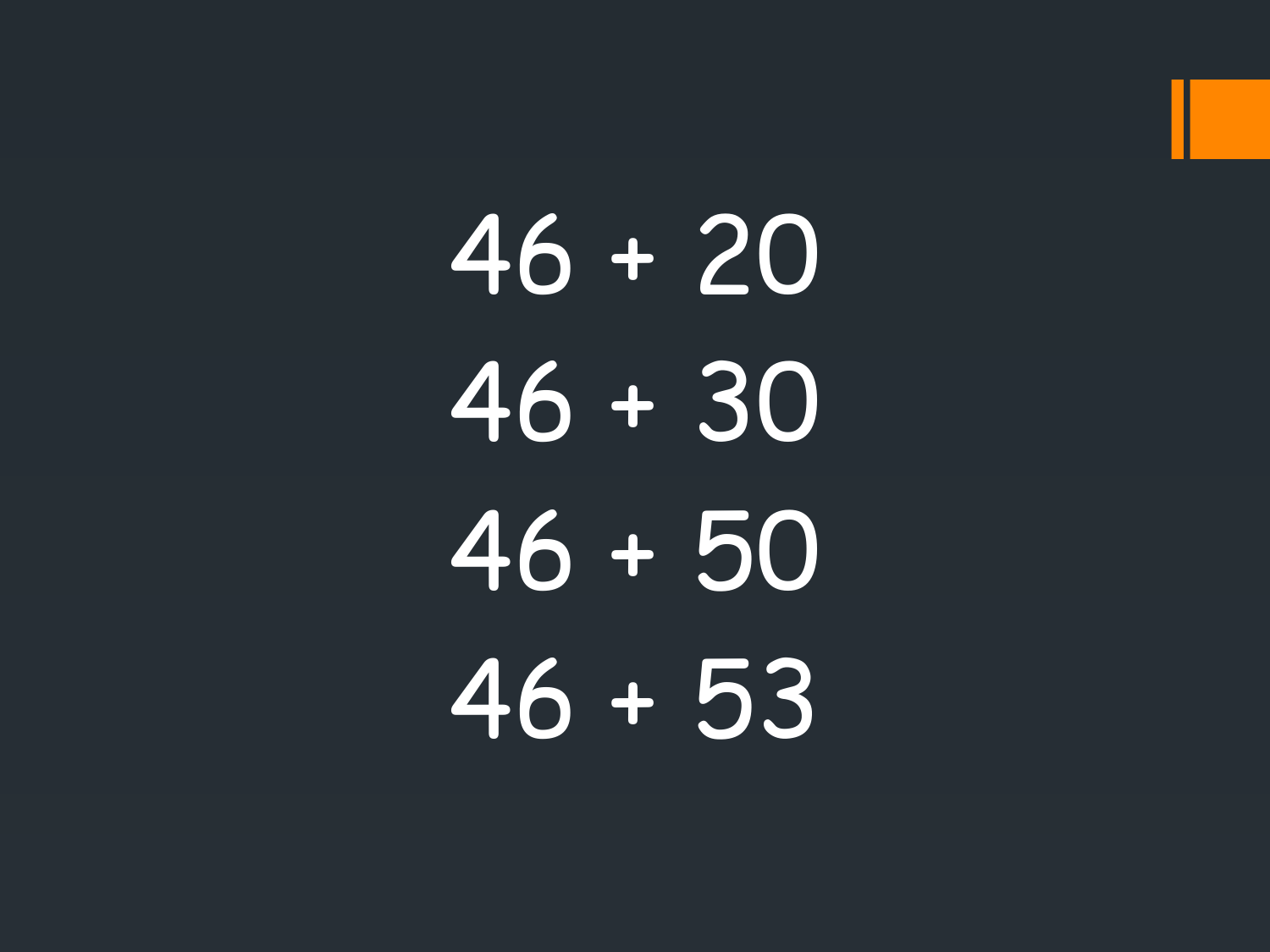

46 + 20
46 + 30
46 + 50
46 + 53